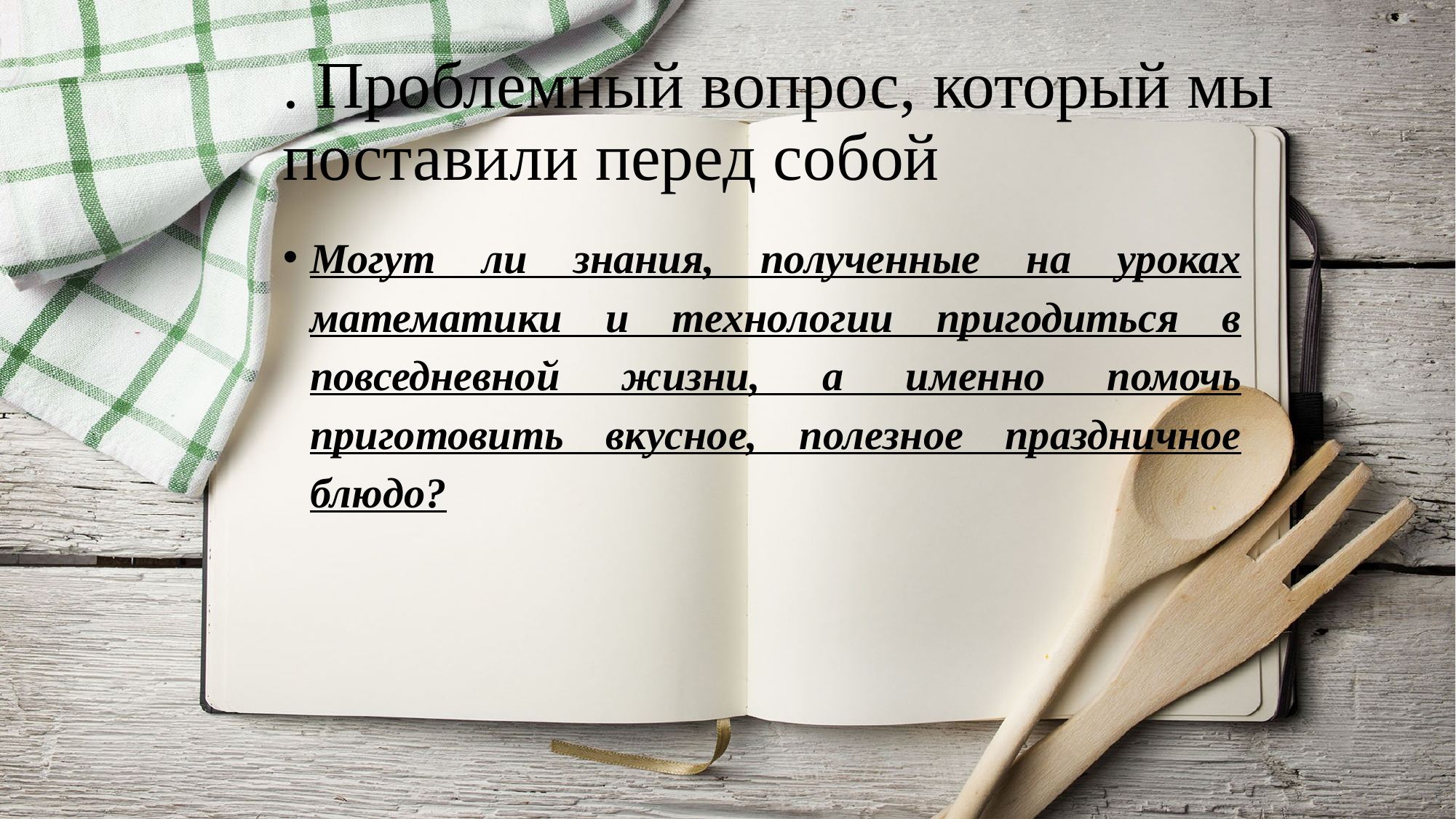

# . Проблемный вопрос, который мы поставили перед собой
Могут ли знания, полученные на уроках математики и технологии пригодиться в повседневной жизни, а именно помочь приготовить вкусное, полезное праздничное блюдо?